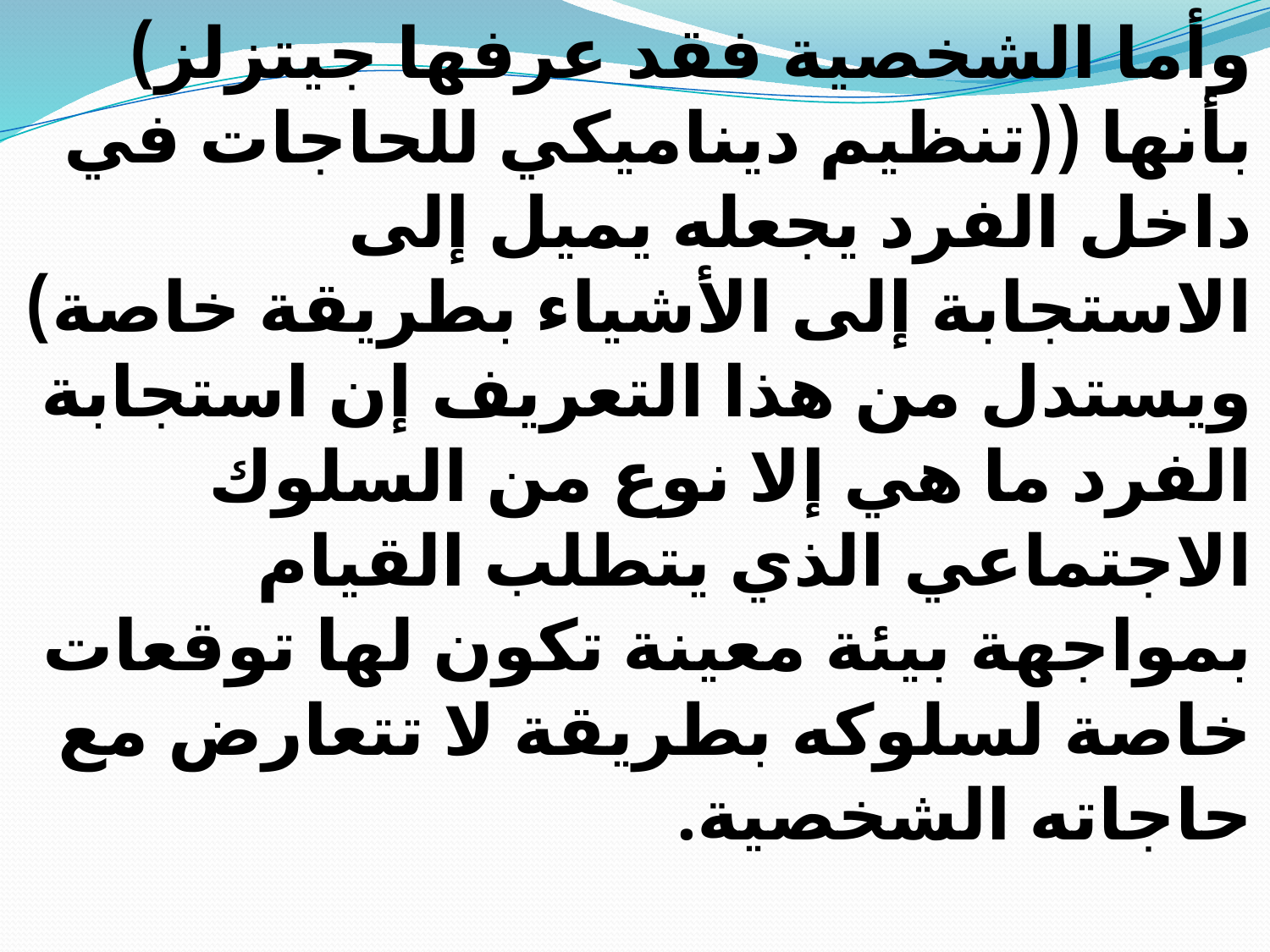

وأما الشخصية فقد عرفها جيتزلز) بأنها ((تنظيم ديناميكي للحاجات في داخل الفرد يجعله يميل إلى الاستجابة إلى الأشياء بطريقة خاصة) ويستدل من هذا التعريف إن استجابة الفرد ما هي إلا نوع من السلوك الاجتماعي الذي يتطلب القيام بمواجهة بيئة معينة تكون لها توقعات خاصة لسلوكه بطريقة لا تتعارض مع حاجاته الشخصية.